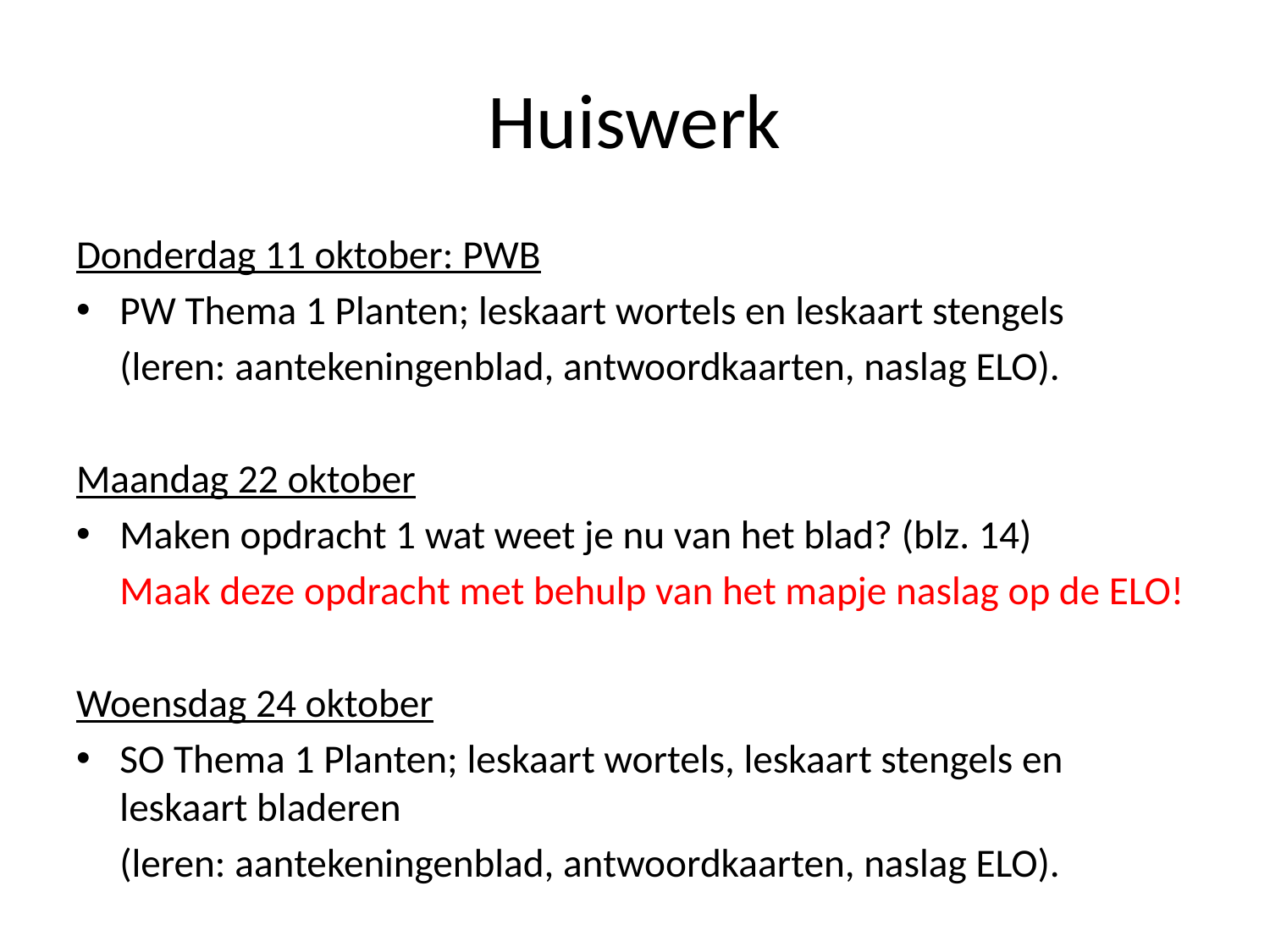

# Huiswerk
Donderdag 11 oktober: PWB
PW Thema 1 Planten; leskaart wortels en leskaart stengels
	(leren: aantekeningenblad, antwoordkaarten, naslag ELO).

Maandag 22 oktober
Maken opdracht 1 wat weet je nu van het blad? (blz. 14)
	Maak deze opdracht met behulp van het mapje naslag op de ELO!

Woensdag 24 oktober
SO Thema 1 Planten; leskaart wortels, leskaart stengels en leskaart bladeren
	(leren: aantekeningenblad, antwoordkaarten, naslag ELO).